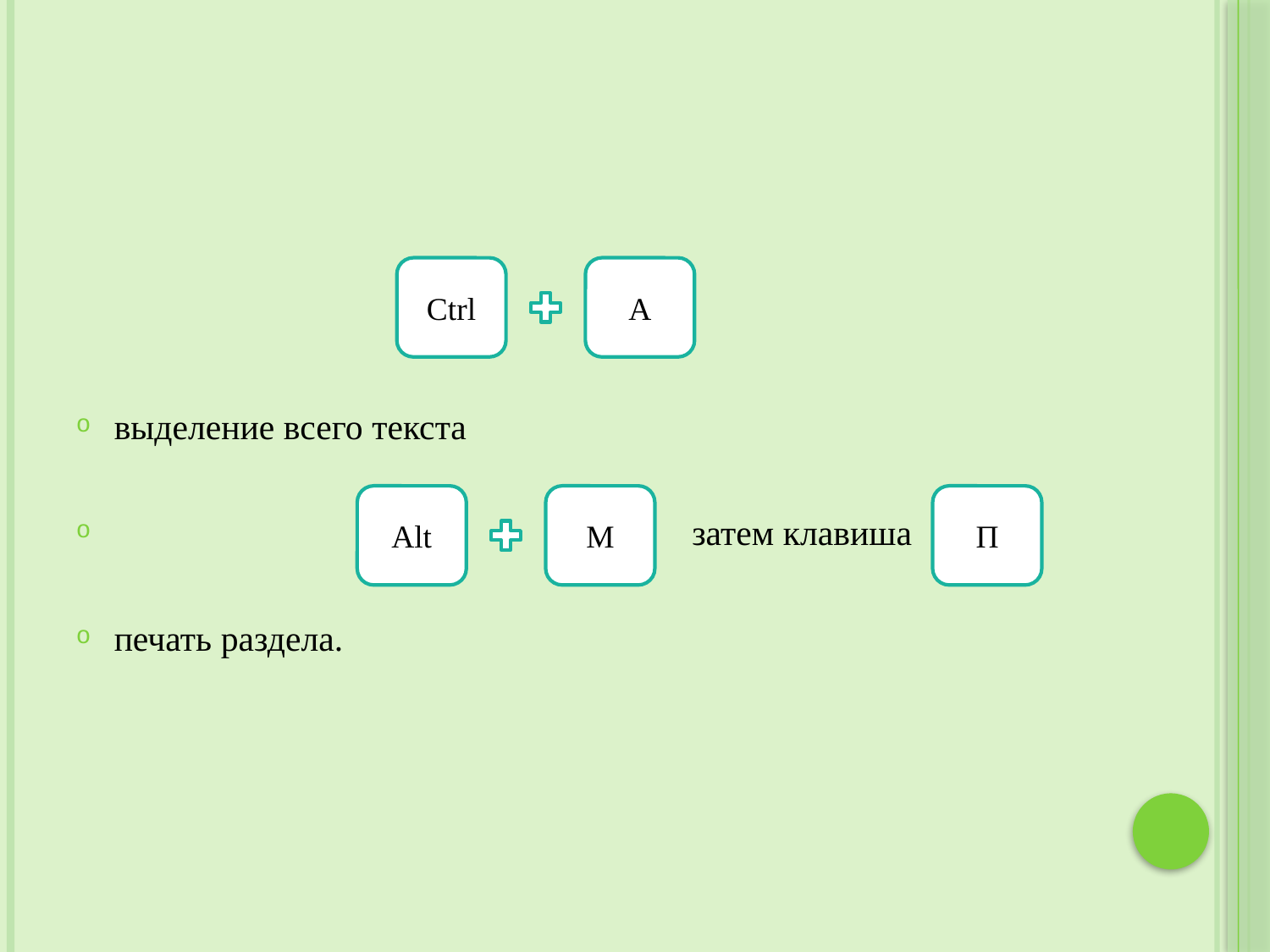

выделение всего текста

                                                                 затем клавиша

печать раздела.

Ctrl
A

Alt
M
П